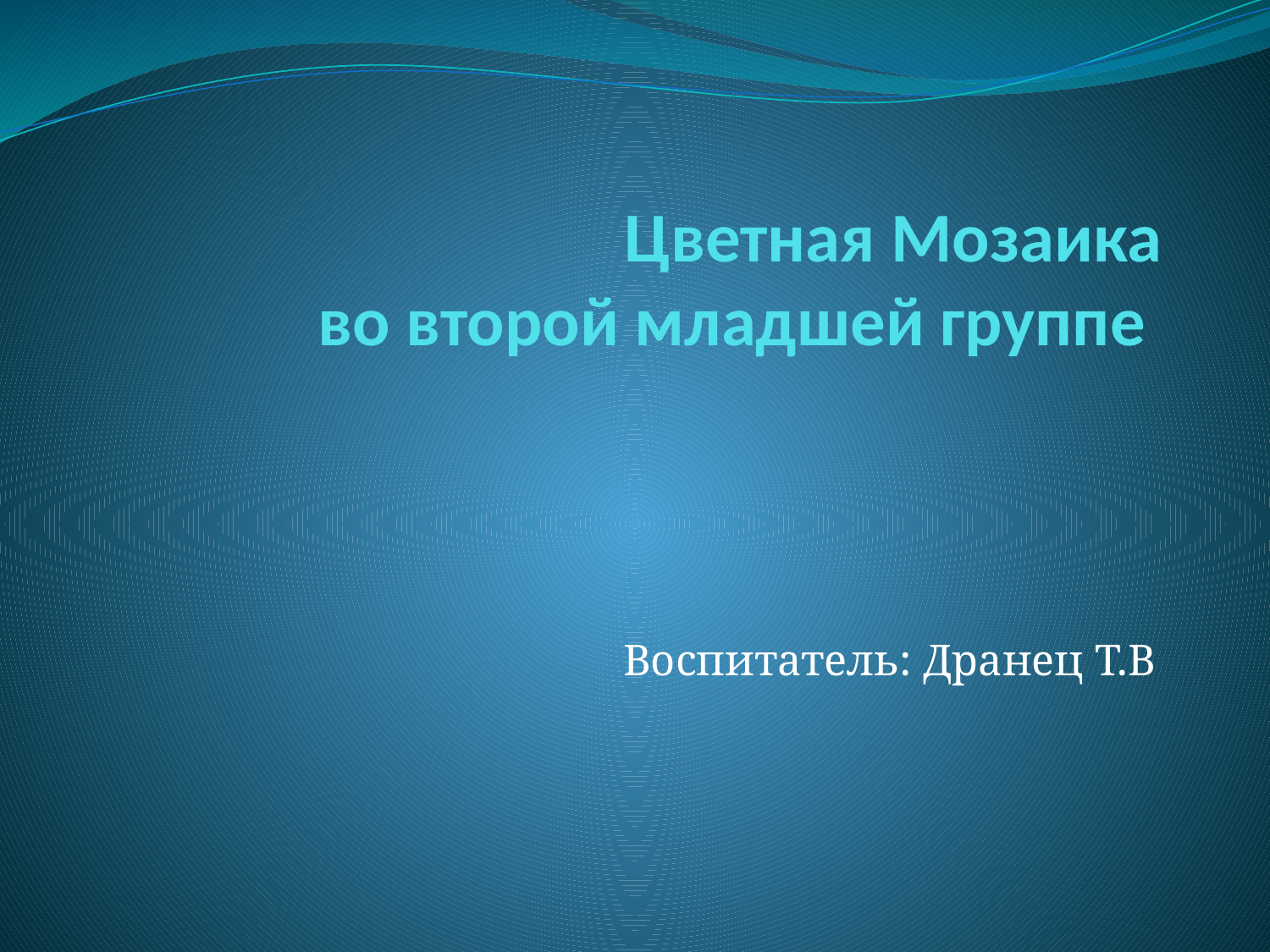

# Цветная Мозаика во второй младшей группе

                                 Воспитатель: Дранец Т.В